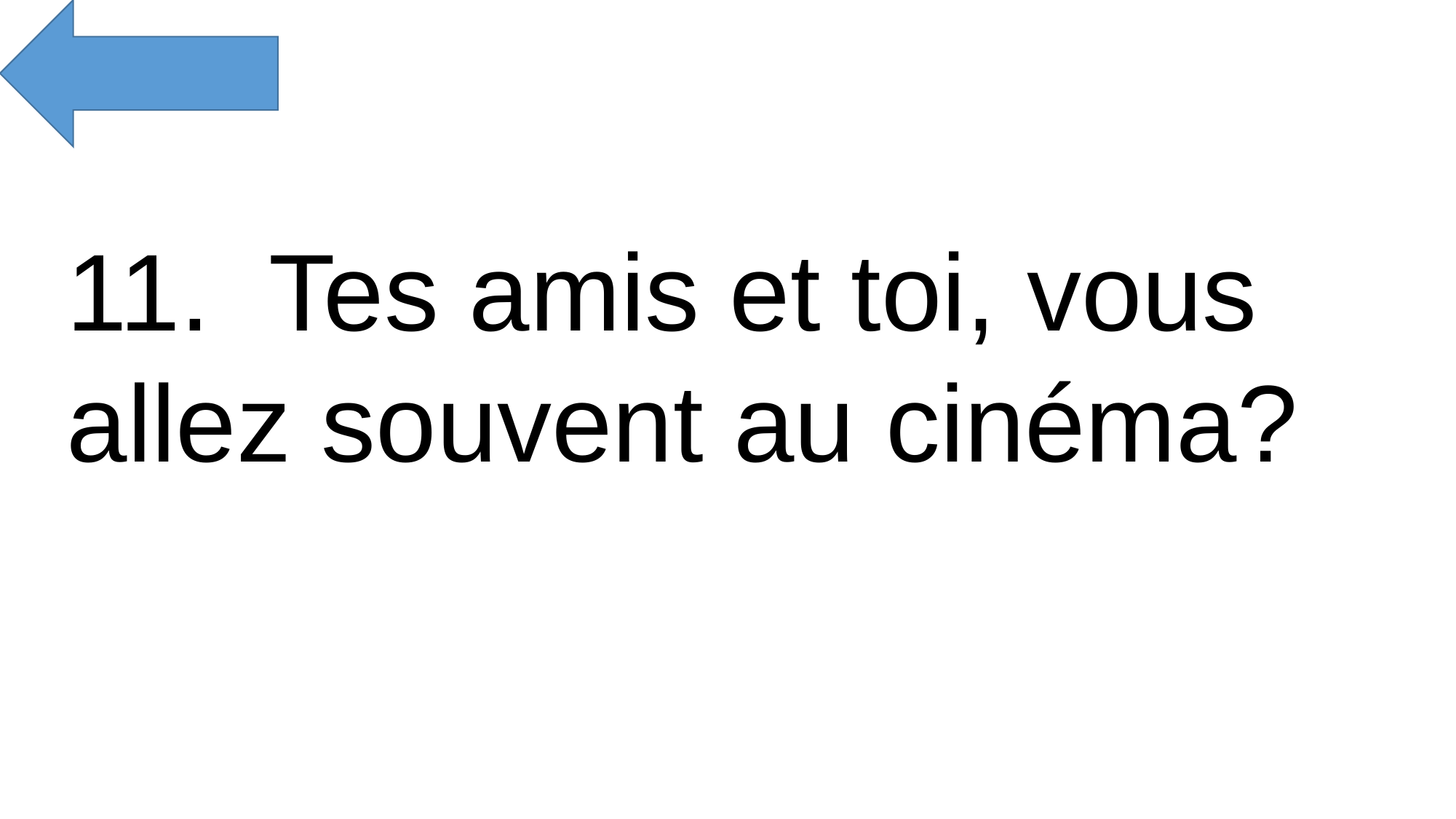

11.  Tes amis et toi, vous allez souvent au cinéma?